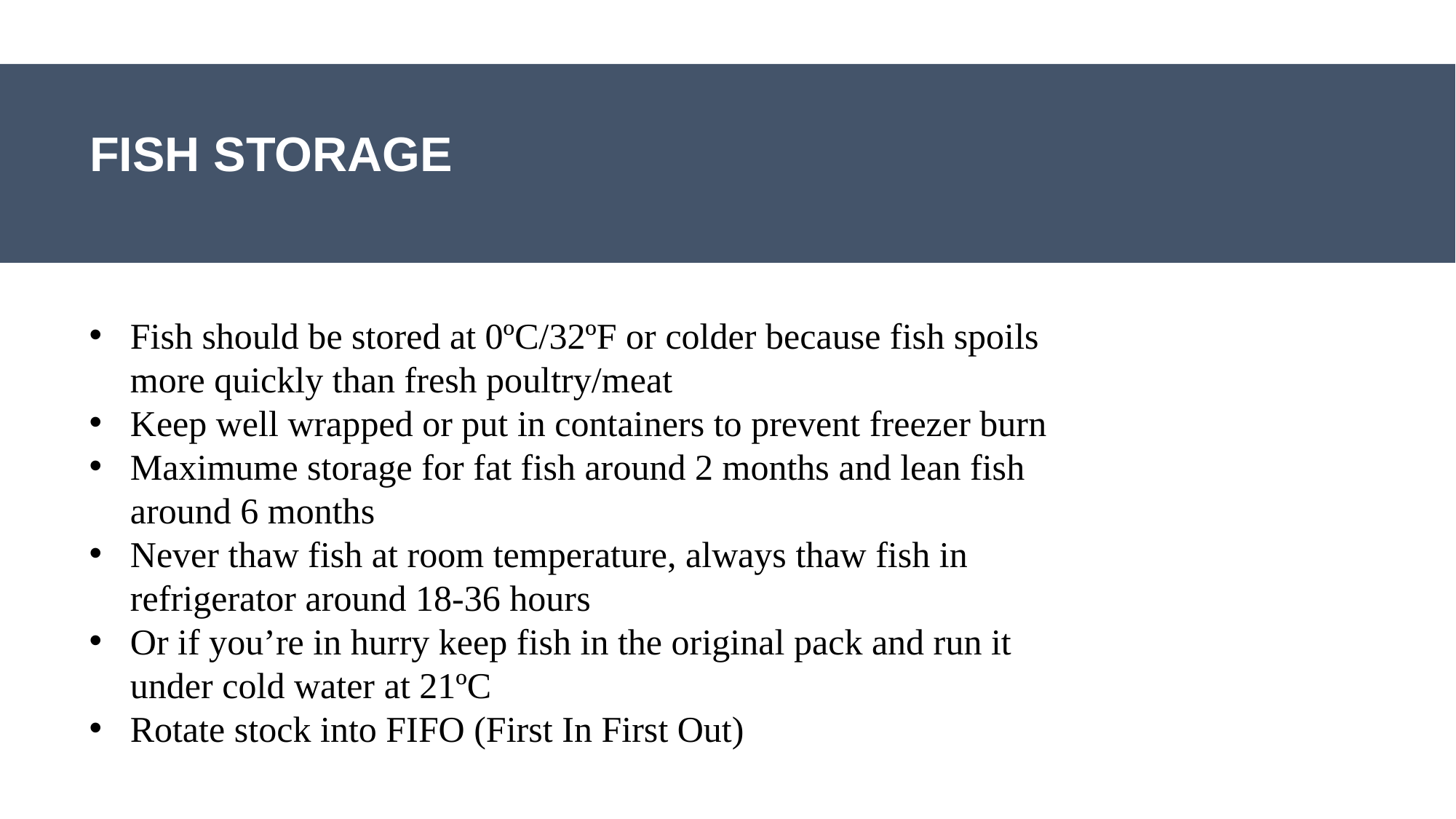

FISH STORAGE
Fish should be stored at 0ºC/32ºF or colder because fish spoils more quickly than fresh poultry/meat
Keep well wrapped or put in containers to prevent freezer burn
Maximume storage for fat fish around 2 months and lean fish around 6 months
Never thaw fish at room temperature, always thaw fish in refrigerator around 18-36 hours
Or if you’re in hurry keep fish in the original pack and run it under cold water at 21ºC
Rotate stock into FIFO (First In First Out)